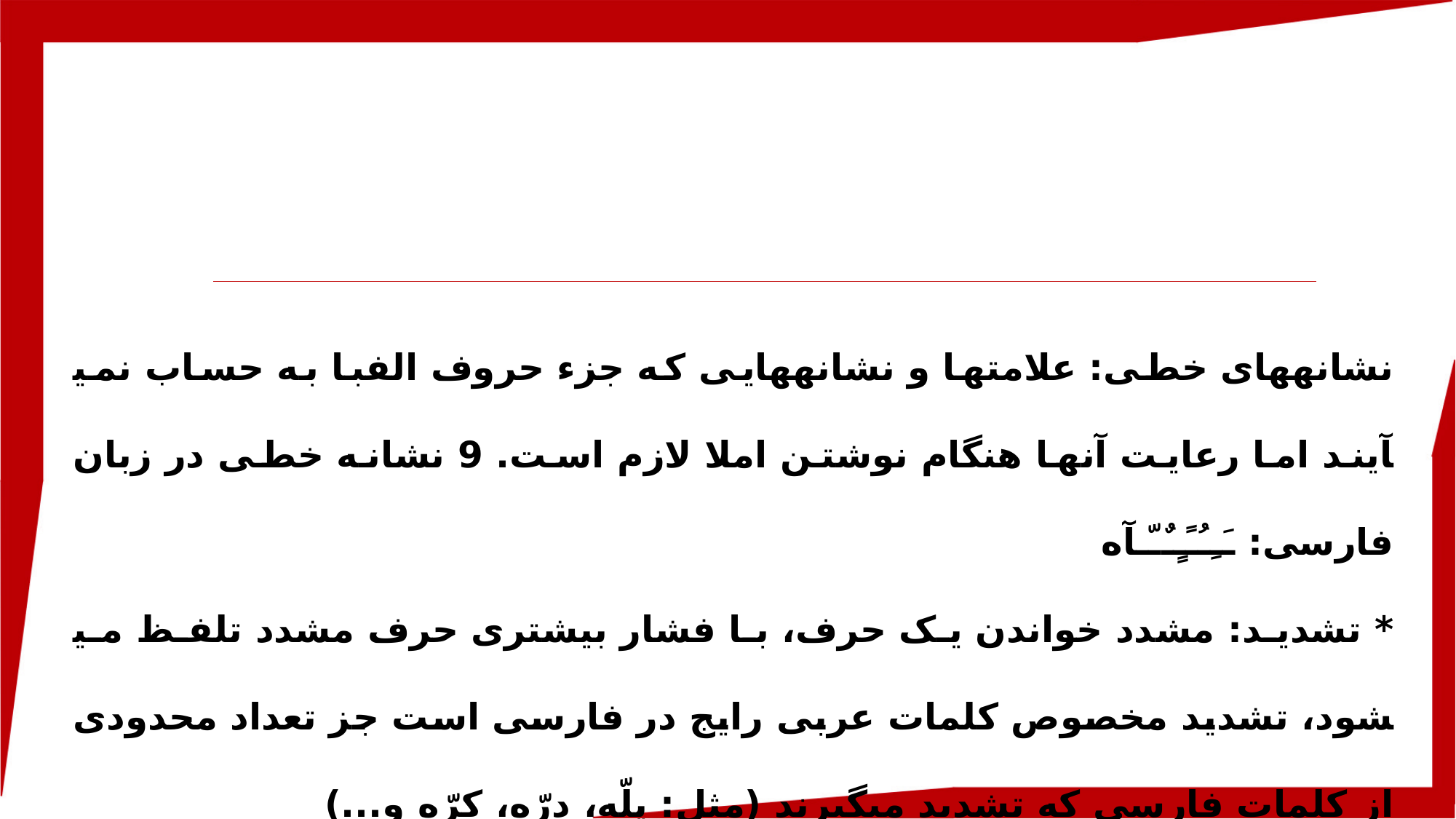

نشانه­های خطی: علامت­ها و نشانه­هایی که جزء حروف الفبا به حساب نمی­آیند اما رعایت آن­ها هنگام نوشتن املا لازم است. 9 نشانه خطی در زبان فارسی: ـَـِـُـًـٍـٌـّـآه
* تشدید: مشدد خواندن یک حرف، با فشار بیشتری حرف مشدد تلفظ می­شود، تشدید مخصوص کلمات عربی رایج در فارسی است جز تعداد محدودی از کلمات فارسی که تشدید می­گیرند (مثل: پلّه، درّه، کرّه و...)
* نشانه تشدید متناسب با تلفظ رسمی و معیار در همه باید رعایت شود.